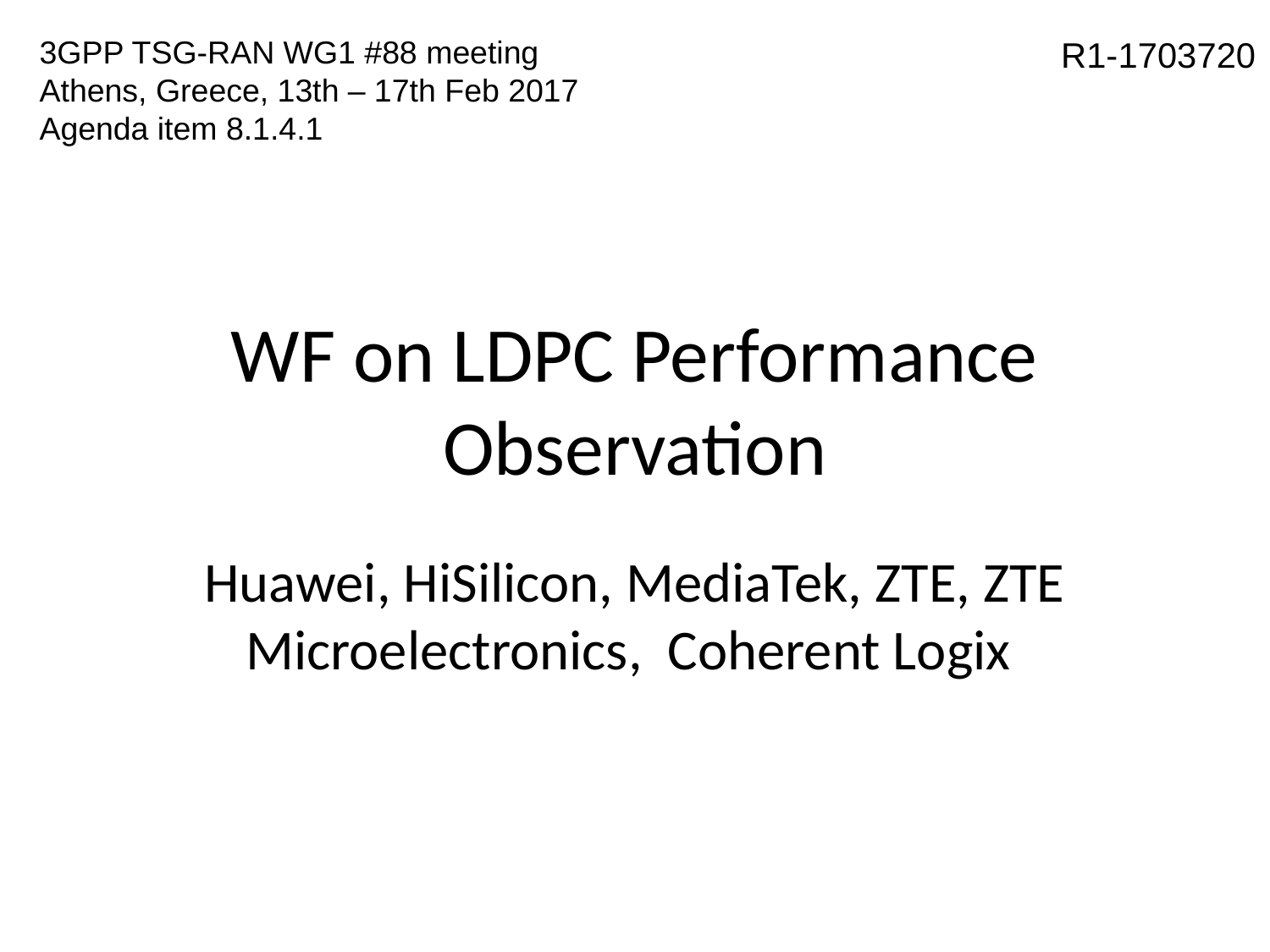

3GPP TSG-RAN WG1 #88 meeting
Athens, Greece, 13th – 17th Feb 2017
Agenda item 8.1.4.1
R1-1703720
# WF on LDPC Performance Observation
Huawei, HiSilicon, MediaTek, ZTE, ZTE Microelectronics,  Coherent Logix